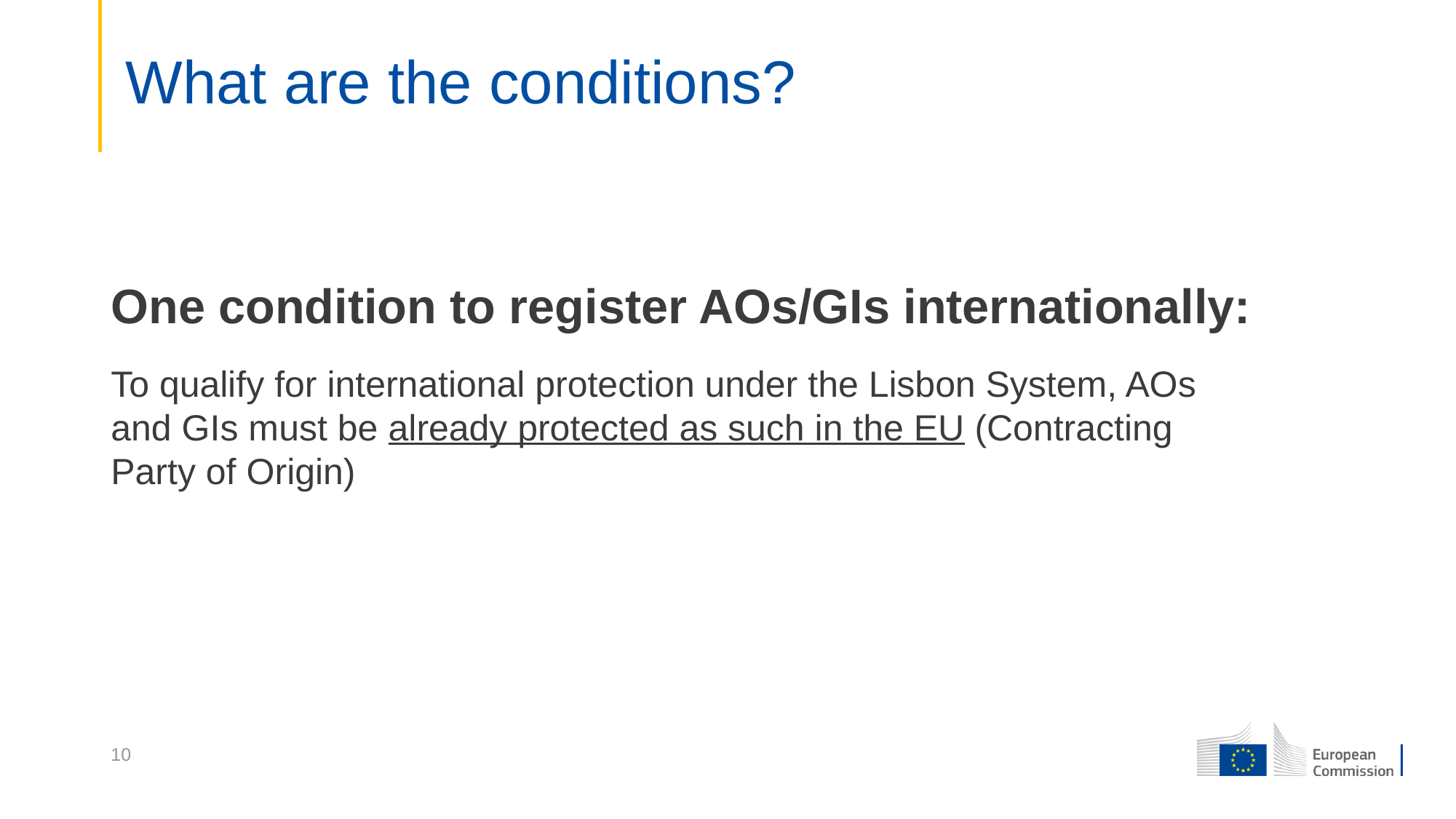

# What are the conditions?

One condition to register AOs/GIs internationally:
To qualify for international protection under the Lisbon System, AOs and GIs must be already protected as such in the EU (Contracting Party of Origin)

10